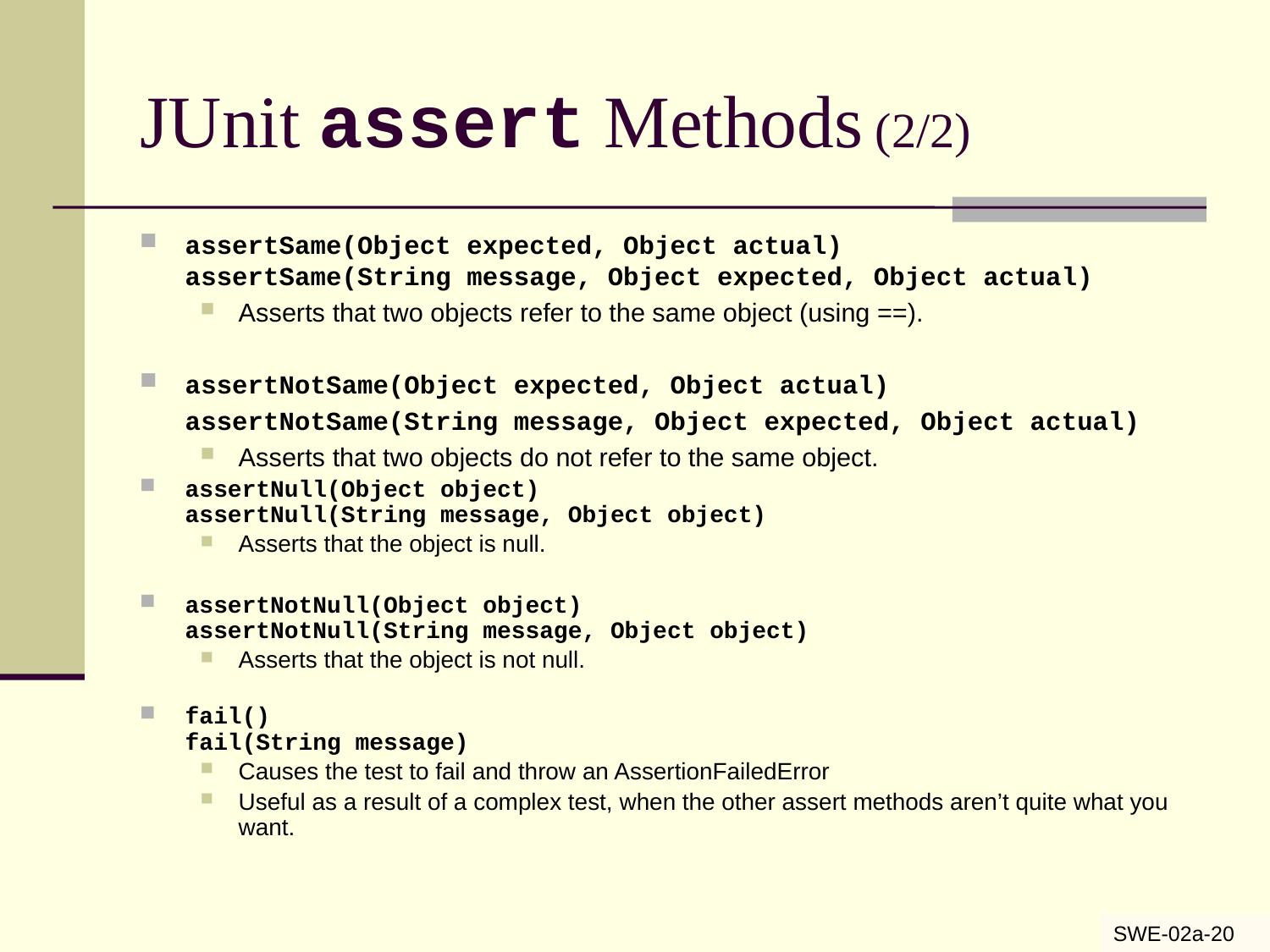

# JUnit assert Methods (2/2)
assertSame(Object expected, Object actual)
assertSame(String message, Object expected, Object actual)
Asserts that two objects refer to the same object (using ==).

assertNotSame(Object expected, Object actual)
	assertNotSame(String message, Object expected, Object actual)
Asserts that two objects do not refer to the same object.
assertNull(Object object)
assertNull(String message, Object object)
Asserts that the object is null.

assertNotNull(Object object)
assertNotNull(String message, Object object)
Asserts that the object is not null.
fail()
fail(String message)
Causes the test to fail and throw an AssertionFailedError
Useful as a result of a complex test, when the other assert methods aren’t quite what you want.